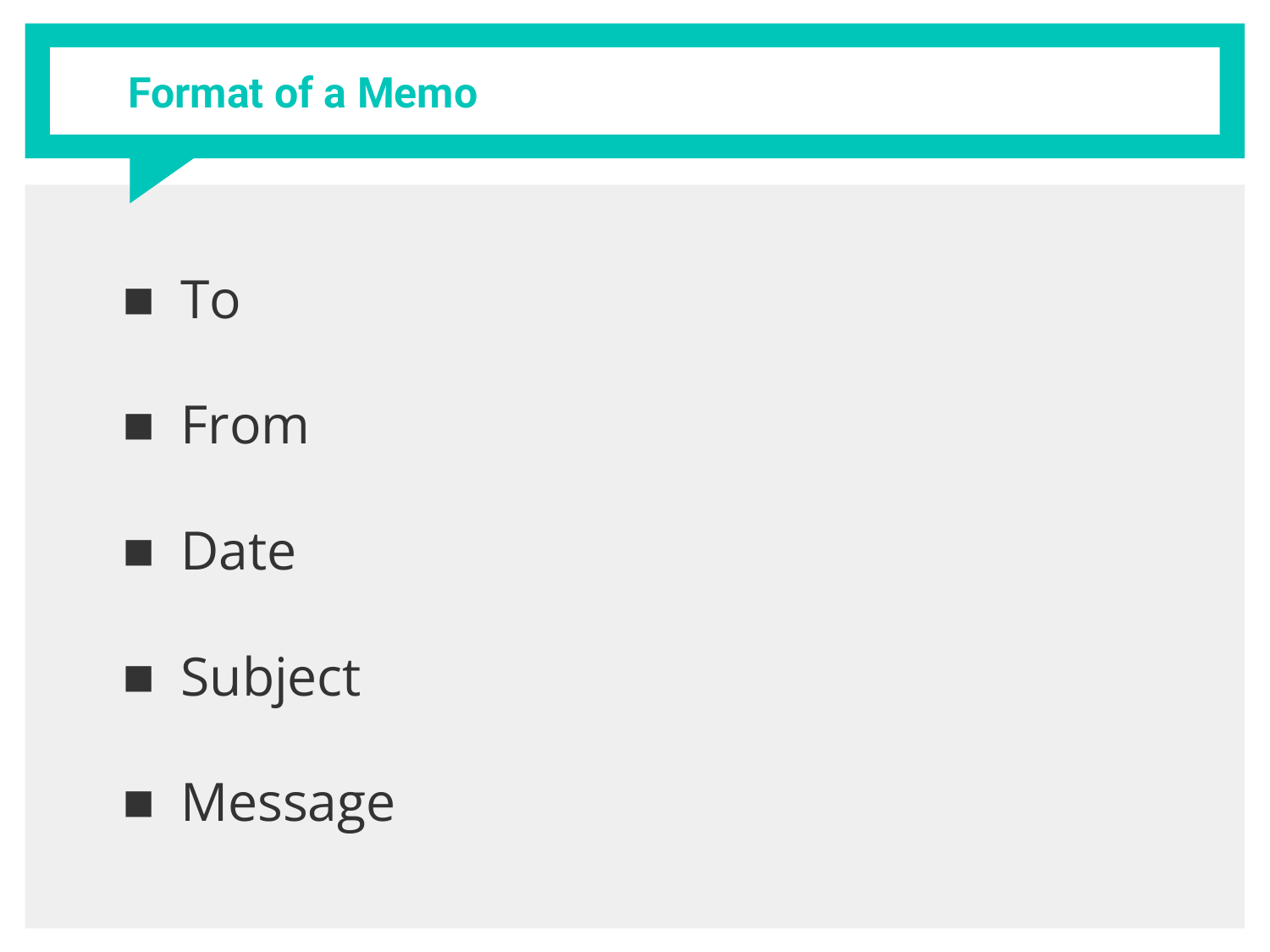

# Format of a Memo
To
From
Date
Subject
Message